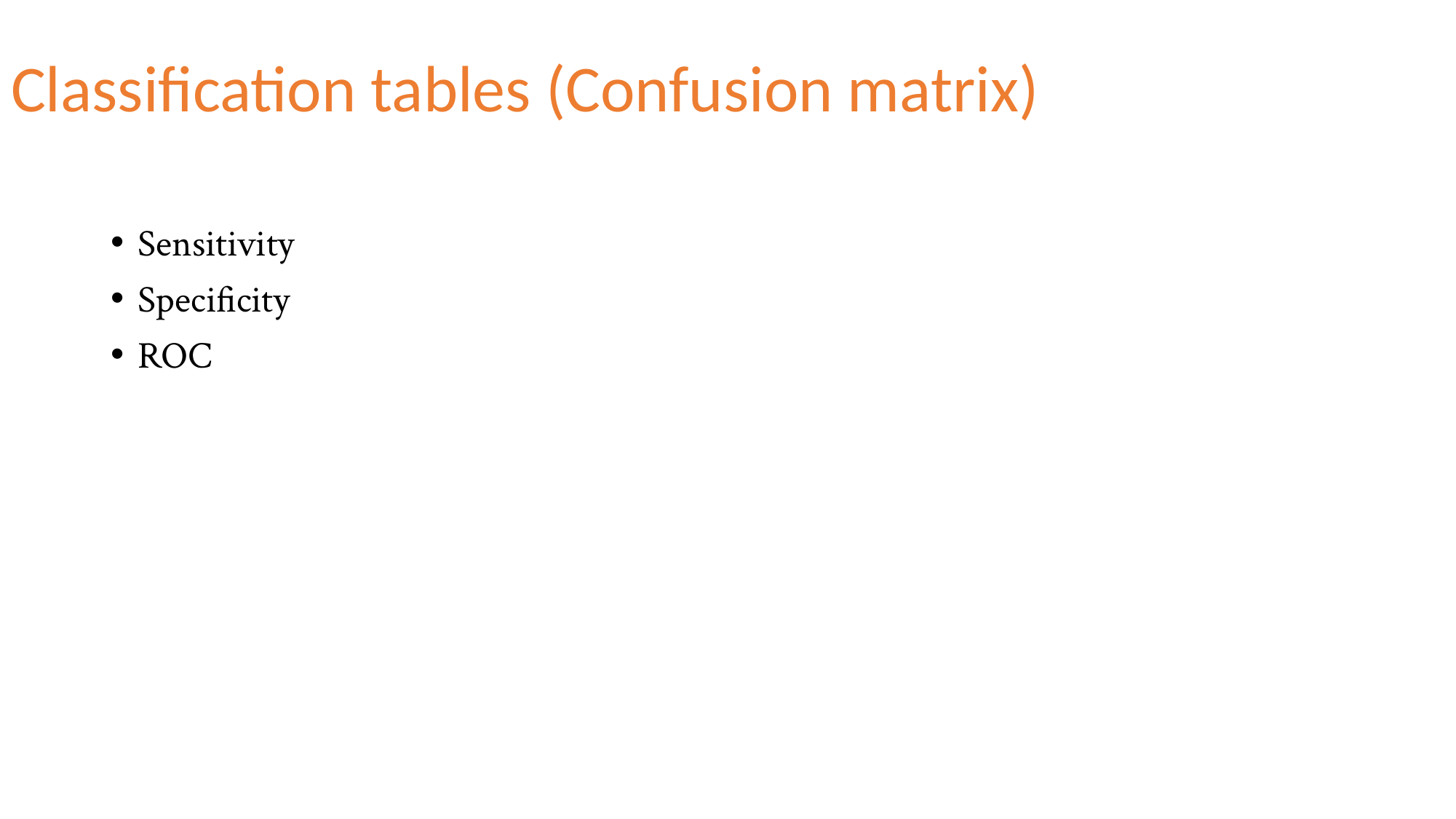

# Classification tables (Confusion matrix)
Sensitivity
Specificity
ROC